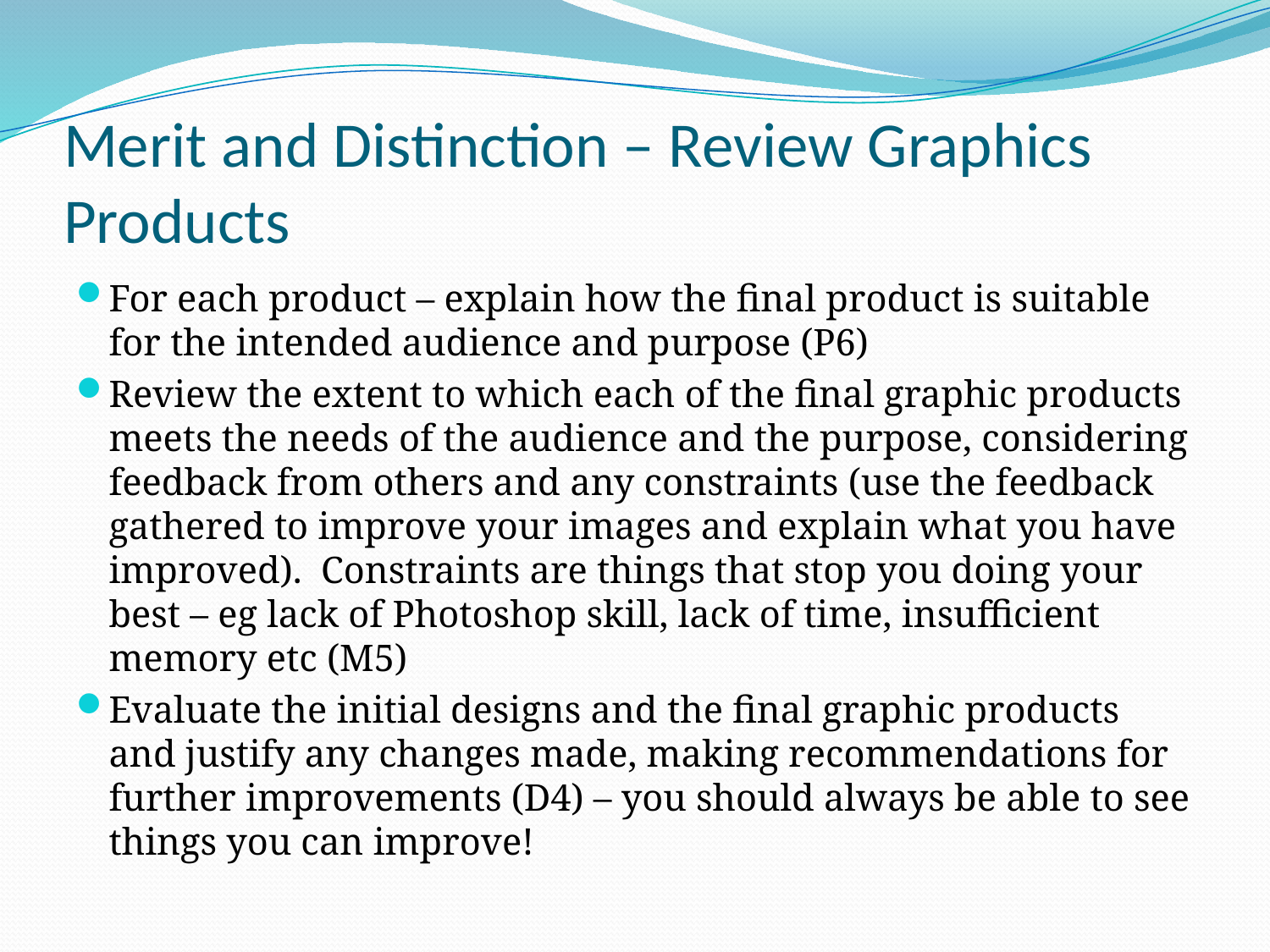

# Merit and Distinction – Review Graphics Products
For each product – explain how the final product is suitable for the intended audience and purpose (P6)
Review the extent to which each of the final graphic products meets the needs of the audience and the purpose, considering feedback from others and any constraints (use the feedback gathered to improve your images and explain what you have improved).  Constraints are things that stop you doing your best – eg lack of Photoshop skill, lack of time, insufficient memory etc (M5)
Evaluate the initial designs and the final graphic products and justify any changes made, making recommendations for further improvements (D4) – you should always be able to see things you can improve!